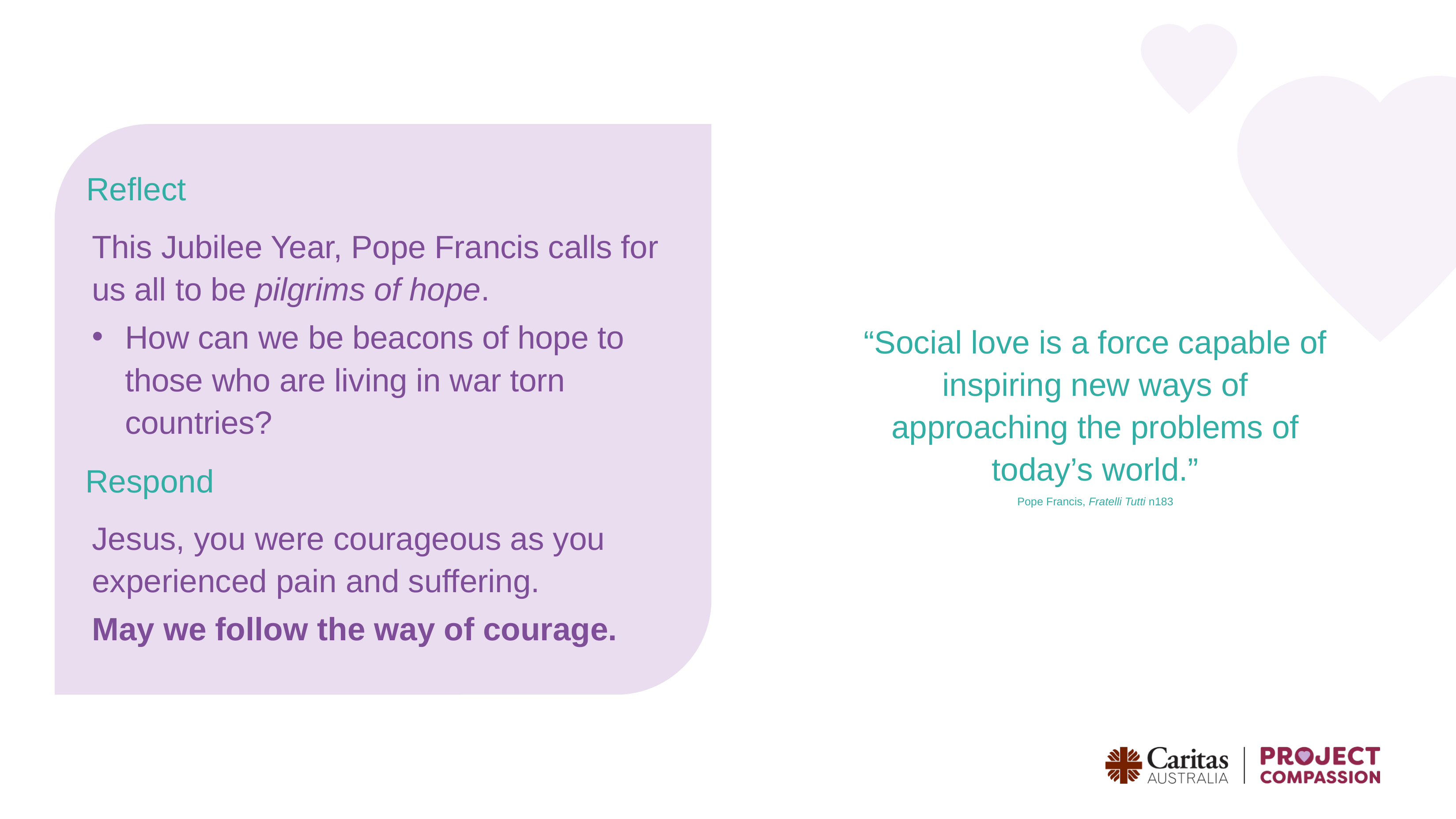

Reflect
This Jubilee Year, Pope Francis calls for us all to be pilgrims of hope.
How can we be beacons of hope to those who are living in war torn countries?
“Social love is a force capable of inspiring new ways of approaching the problems of today’s world.”
Pope Francis, Fratelli Tutti n183
Respond
Jesus, you were courageous as you experienced pain and suffering.
May we follow the way of courage.